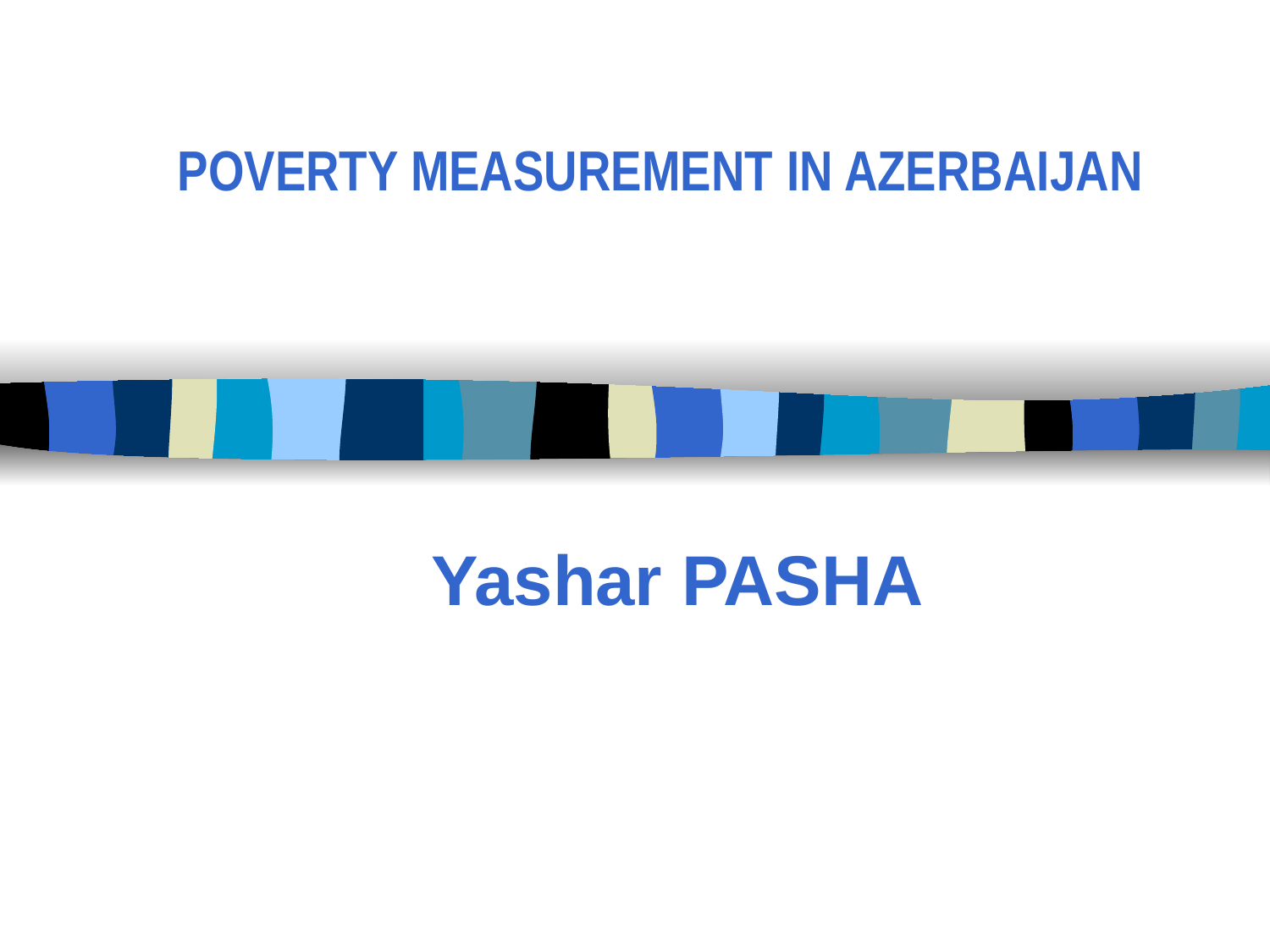

# POVERTY MEASUREMENT IN AZERBAIJAN
Yashar PASHA